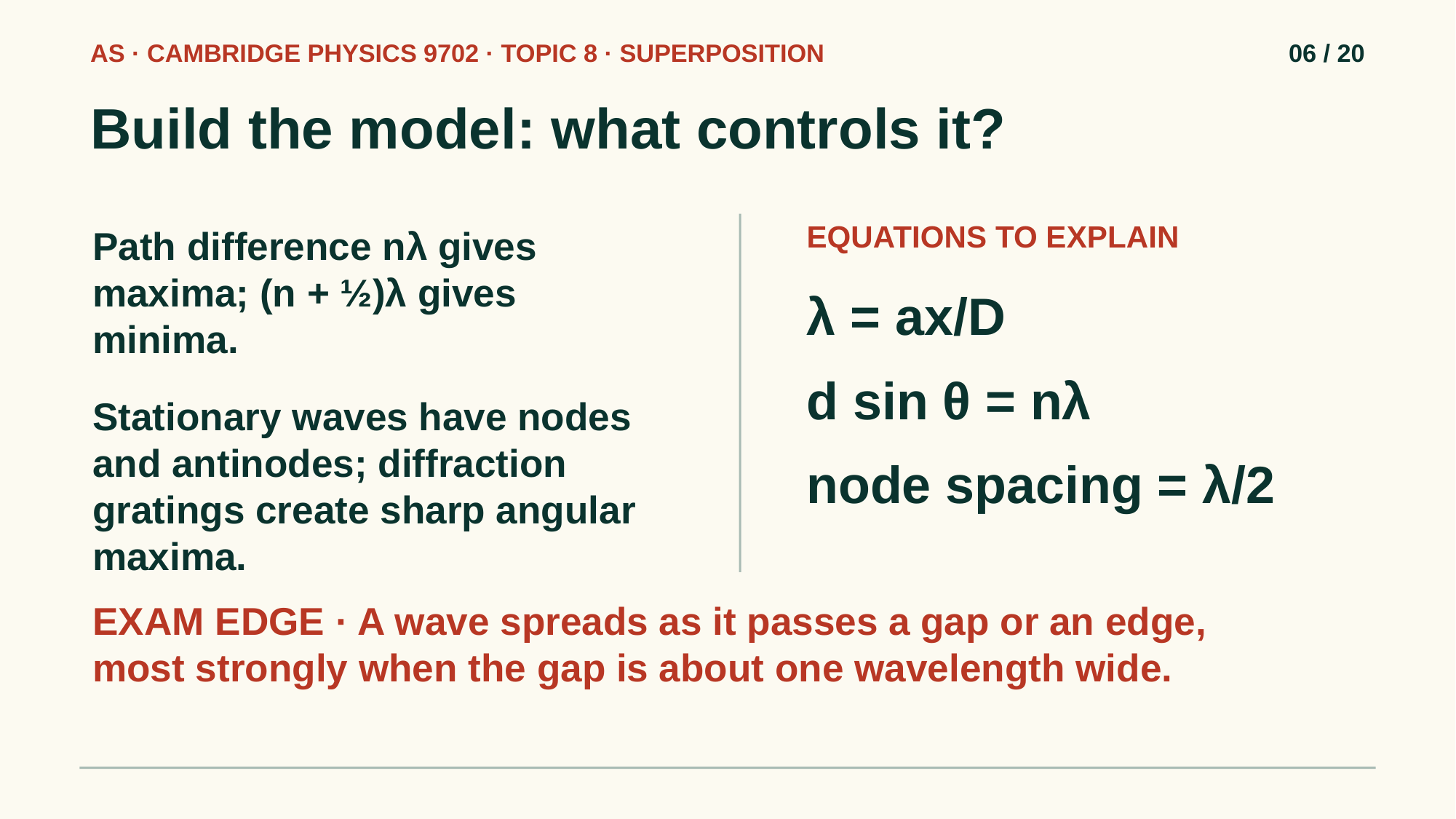

AS · CAMBRIDGE PHYSICS 9702 · TOPIC 8 · SUPERPOSITION
06 / 20
Build the model: what controls it?
EQUATIONS TO EXPLAIN

Path difference nλ gives maxima; (n + ½)λ gives minima.
λ = ax/D
d sin θ = nλ
Stationary waves have nodes and antinodes; diffraction gratings create sharp angular maxima.
node spacing = λ/2
EXAM EDGE · A wave spreads as it passes a gap or an edge, most strongly when the gap is about one wavelength wide.